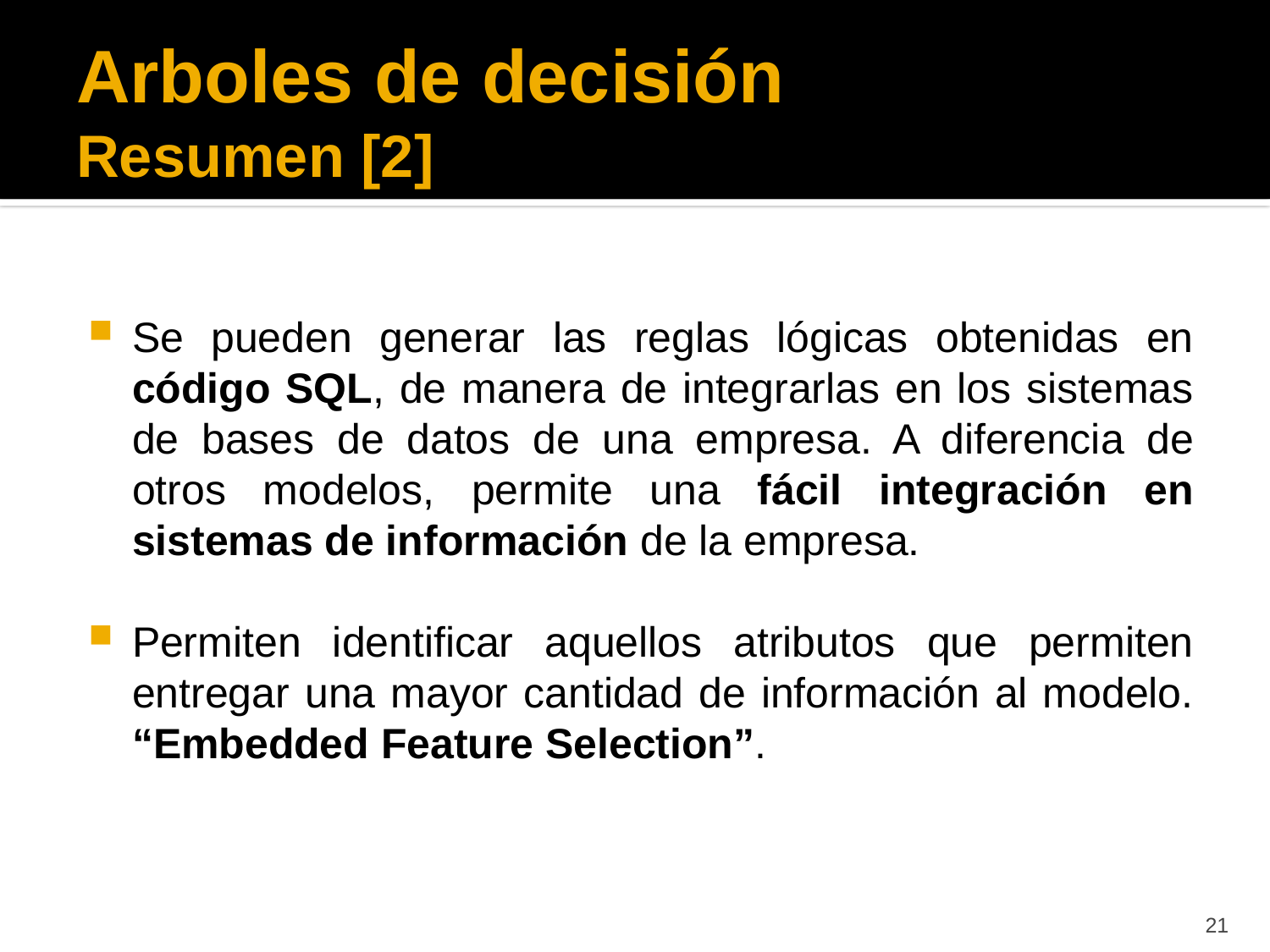

# Arboles de decisión Resumen [2]

Se pueden generar las reglas lógicas obtenidas en código SQL, de manera de integrarlas en los sistemas de bases de datos de una empresa. A diferencia de otros modelos, permite una fácil integración en sistemas de información de la empresa.

Permiten identificar aquellos atributos que permiten entregar una mayor cantidad de información al modelo. “Embedded Feature Selection”.
21